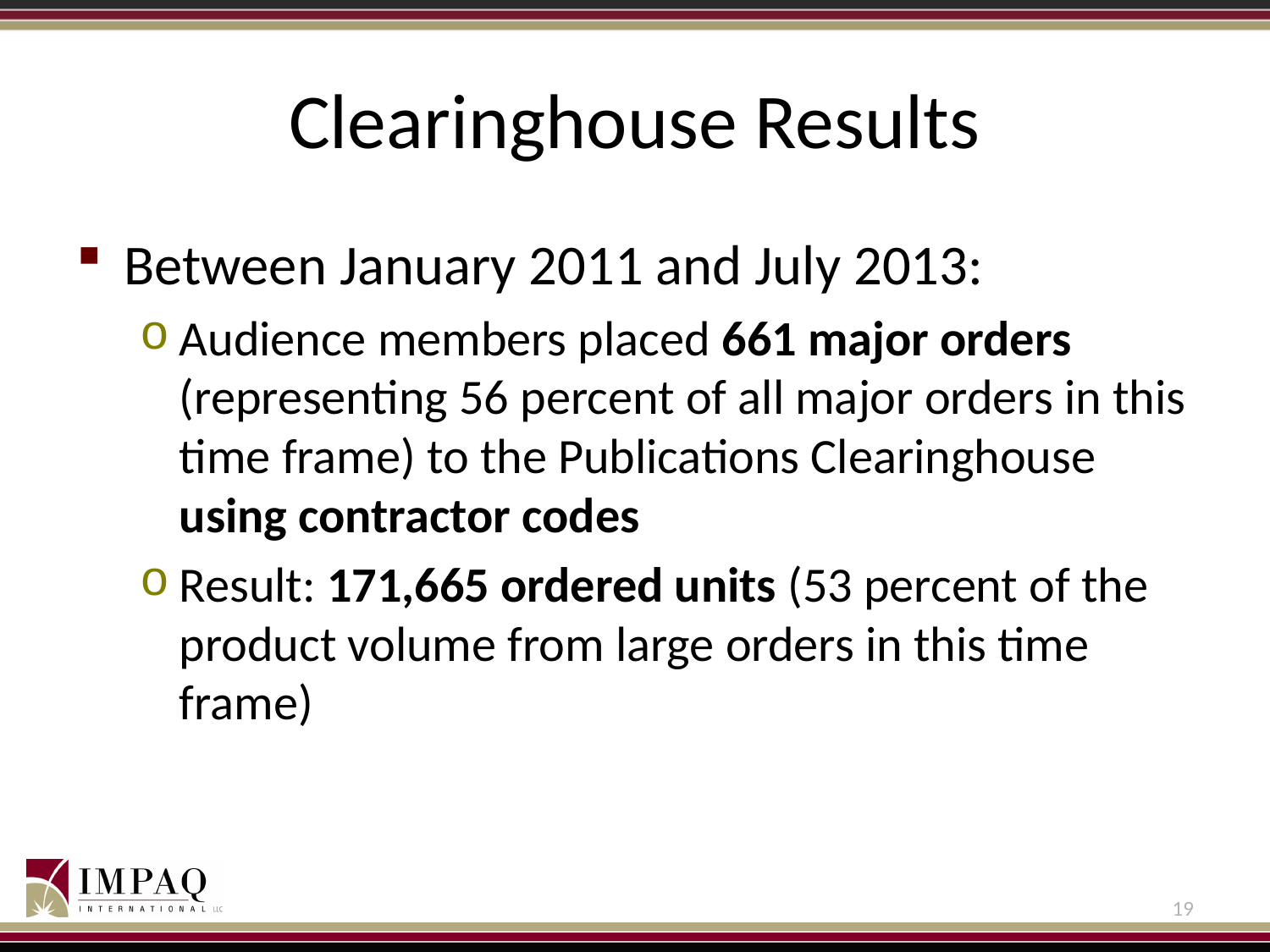

# Clearinghouse Results
Between January 2011 and July 2013:
Audience members placed 661 major orders (representing 56 percent of all major orders in this time frame) to the Publications Clearinghouse using contractor codes
Result: 171,665 ordered units (53 percent of the product volume from large orders in this time frame)
19